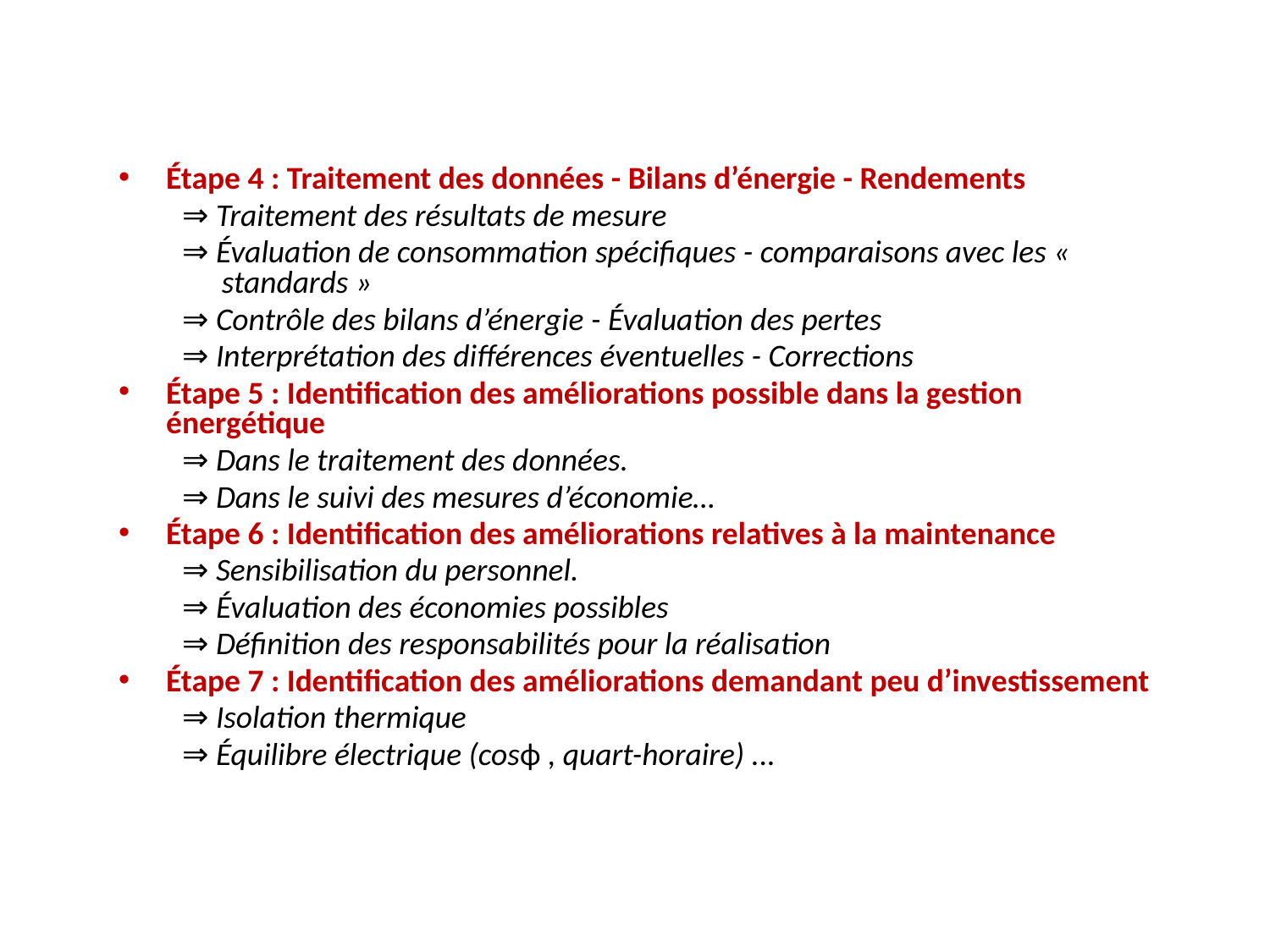

Étape 4 : Traitement des données - Bilans d’énergie - Rendements
⇒ Traitement des résultats de mesure
⇒ Évaluation de consommation spécifiques - comparaisons avec les « standards »
⇒ Contrôle des bilans d’énergie - Évaluation des pertes
⇒ Interprétation des différences éventuelles - Corrections
Étape 5 : Identification des améliorations possible dans la gestion énergétique
⇒ Dans le traitement des données.
⇒ Dans le suivi des mesures d’économie…
Étape 6 : Identification des améliorations relatives à la maintenance
⇒ Sensibilisation du personnel.
⇒ Évaluation des économies possibles
⇒ Définition des responsabilités pour la réalisation
Étape 7 : Identification des améliorations demandant peu d’investissement
⇒ Isolation thermique
⇒ Équilibre électrique (cosϕ , quart-horaire) ...